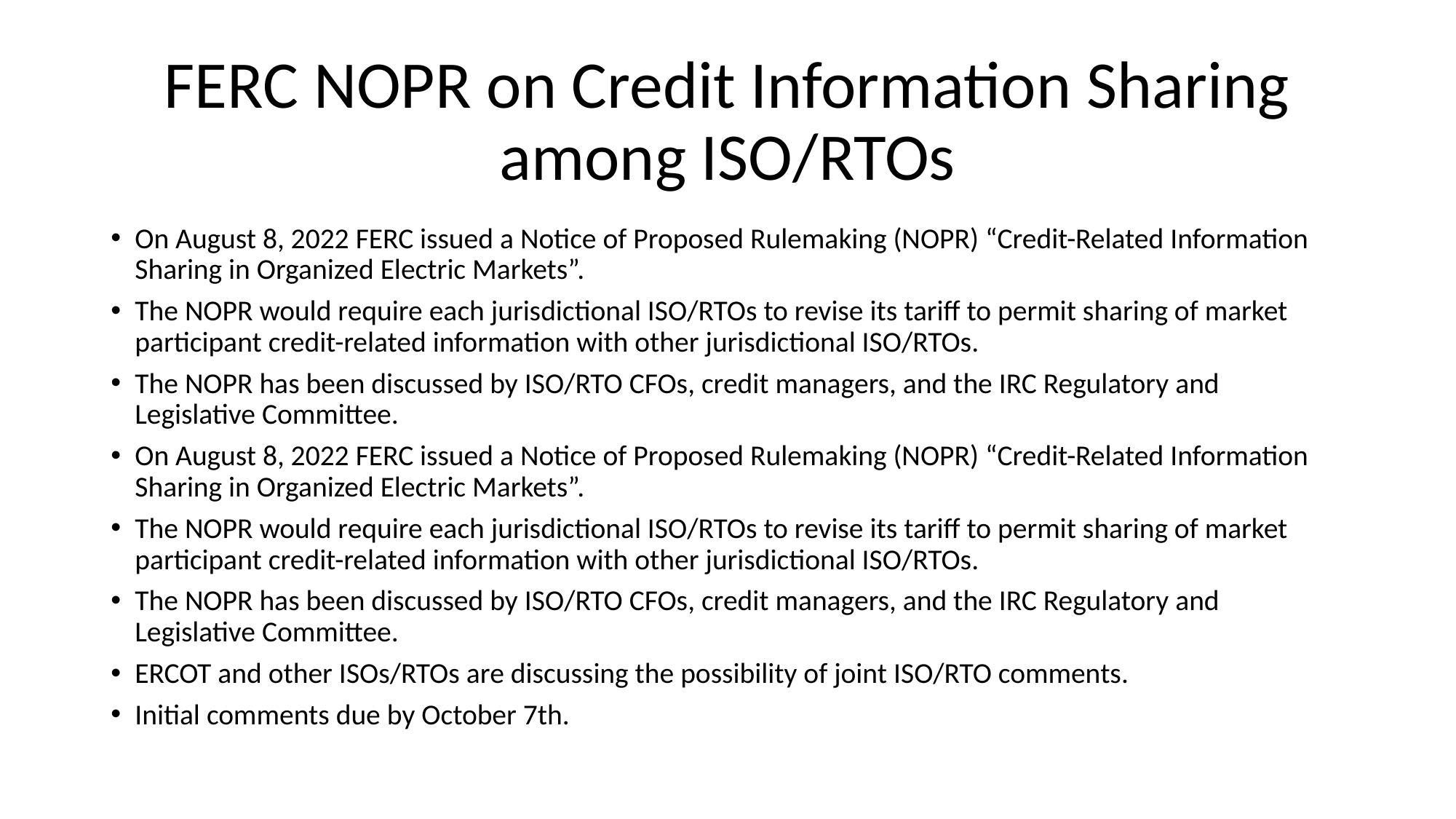

# FERC NOPR on Credit Information Sharing among ISO/RTOs
On August 8, 2022 FERC issued a Notice of Proposed Rulemaking (NOPR) “Credit-Related Information Sharing in Organized Electric Markets”.
The NOPR would require each jurisdictional ISO/RTOs to revise its tariff to permit sharing of market participant credit-related information with other jurisdictional ISO/RTOs.
The NOPR has been discussed by ISO/RTO CFOs, credit managers, and the IRC Regulatory and Legislative Committee.
On August 8, 2022 FERC issued a Notice of Proposed Rulemaking (NOPR) “Credit-Related Information Sharing in Organized Electric Markets”.
The NOPR would require each jurisdictional ISO/RTOs to revise its tariff to permit sharing of market participant credit-related information with other jurisdictional ISO/RTOs.
The NOPR has been discussed by ISO/RTO CFOs, credit managers, and the IRC Regulatory and Legislative Committee.
ERCOT and other ISOs/RTOs are discussing the possibility of joint ISO/RTO comments.
Initial comments due by October 7th.